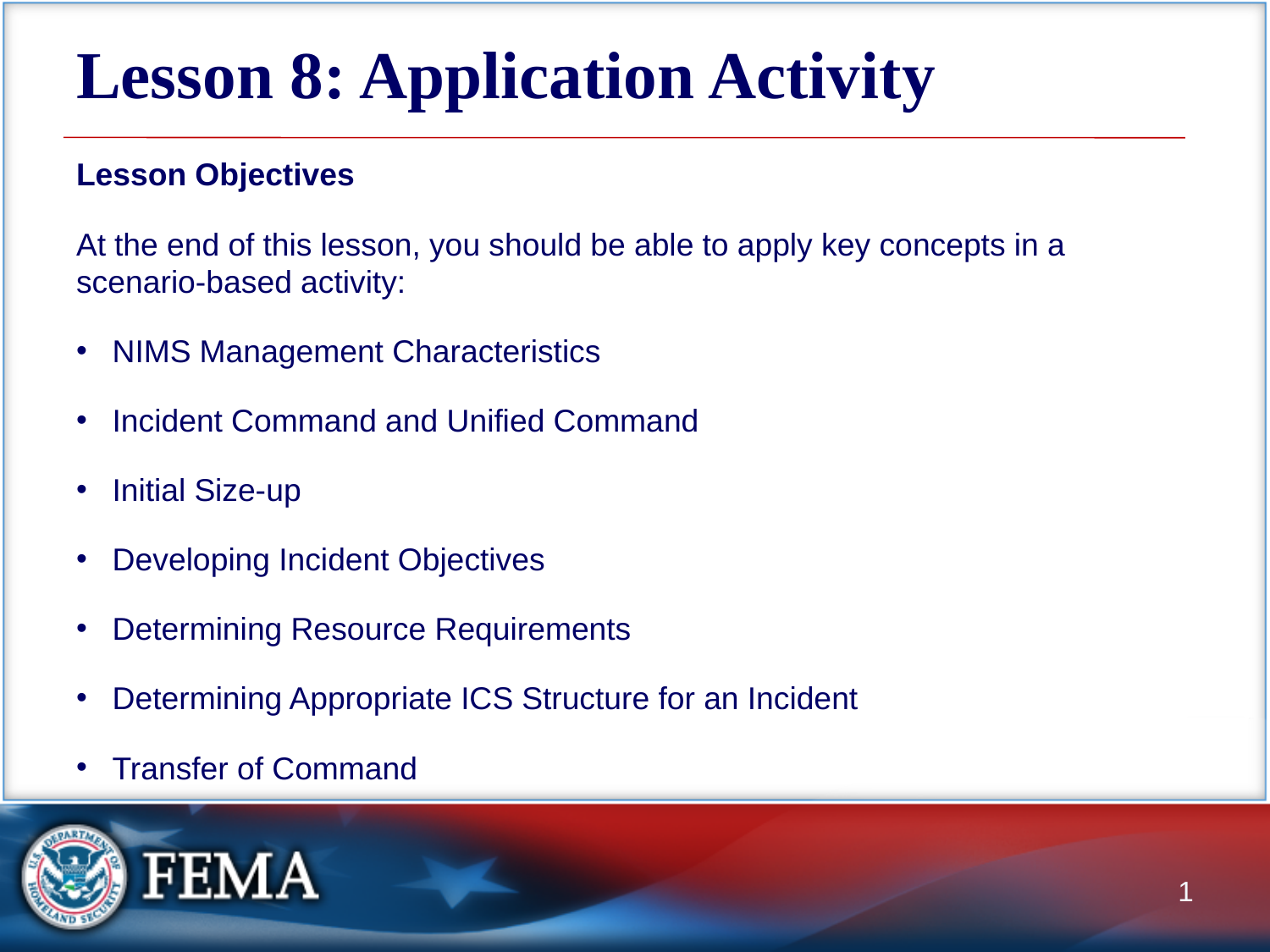

# Lesson 8: Application Activity
Lesson Objectives
At the end of this lesson, you should be able to apply key concepts in a scenario-based activity:
NIMS Management Characteristics
Incident Command and Unified Command
Initial Size-up
Developing Incident Objectives
Determining Resource Requirements
Determining Appropriate ICS Structure for an Incident
Transfer of Command
1